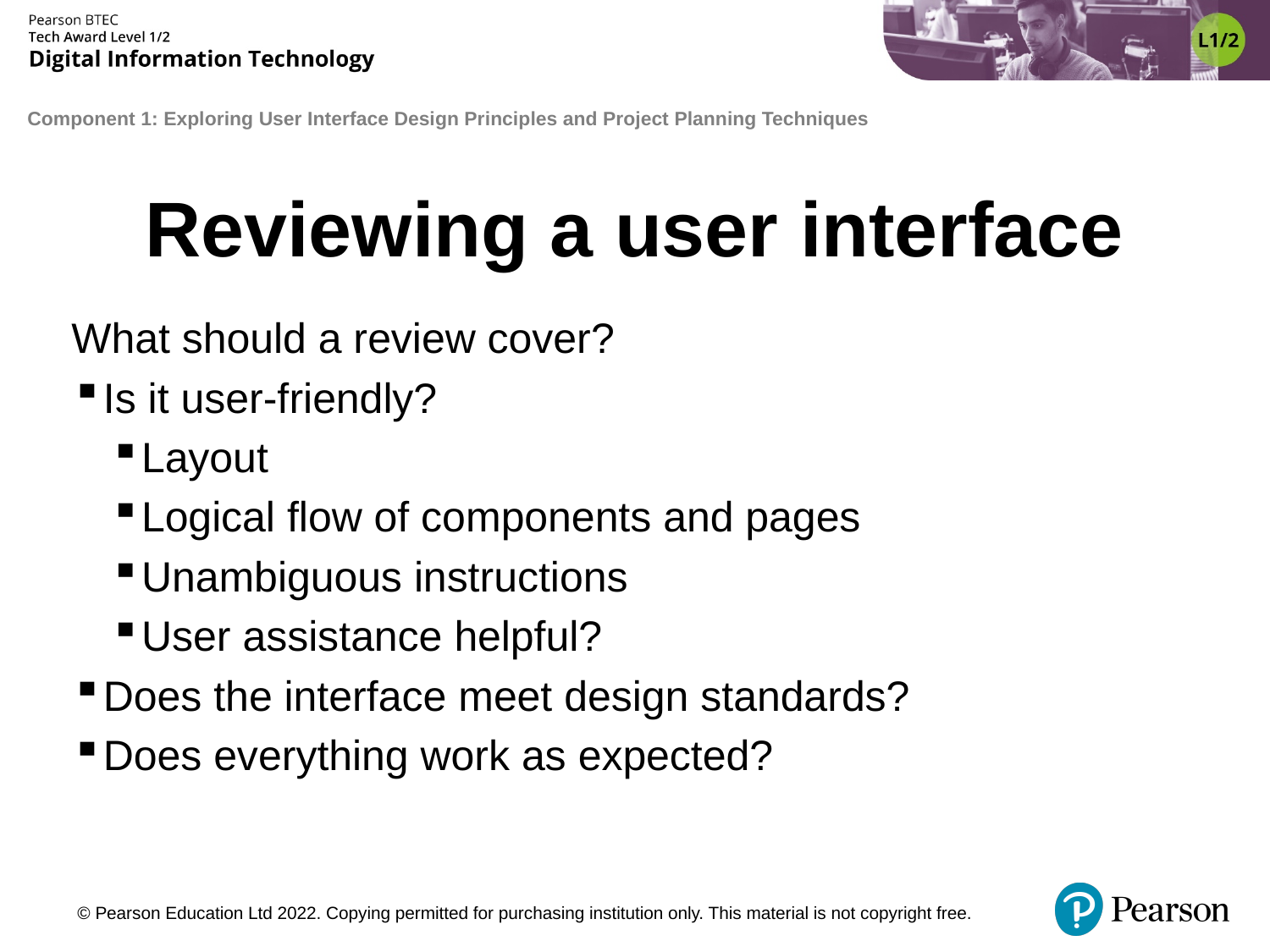

# Reviewing a user interface
What should a review cover?
Is it user-friendly?
Layout
Logical flow of components and pages
Unambiguous instructions
User assistance helpful?
Does the interface meet design standards?
Does everything work as expected?